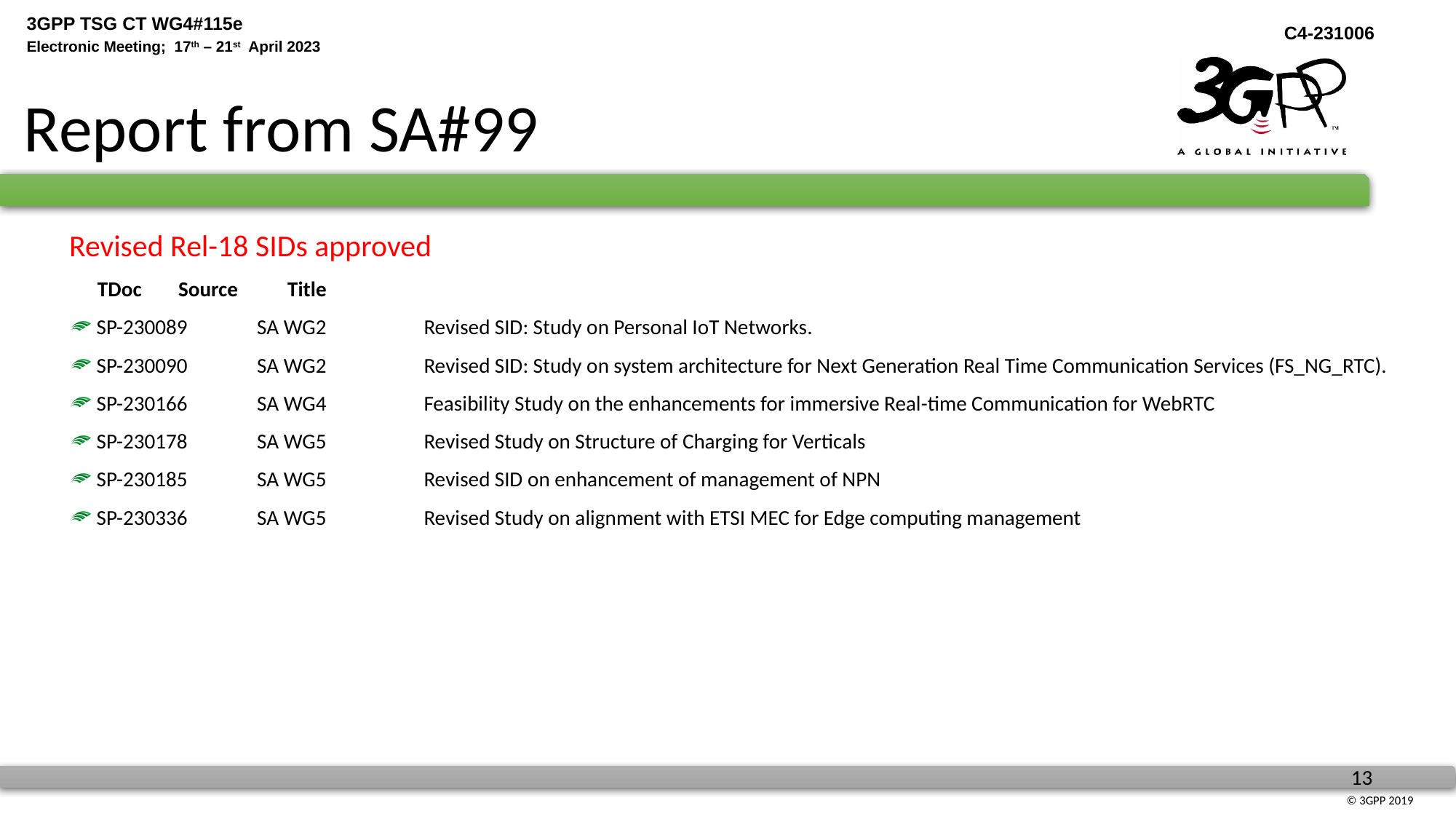

# Report from SA#99
Revised Rel-18 SIDs approved
      TDoc	Source	Title
SP-230089	SA WG2	Revised SID: Study on Personal IoT Networks.
SP-230090	SA WG2	Revised SID: Study on system architecture for Next Generation Real Time Communication Services (FS_NG_RTC).
SP-230166	SA WG4	Feasibility Study on the enhancements for immersive Real-time Communication for WebRTC
SP-230178	SA WG5	Revised Study on Structure of Charging for Verticals
SP-230185	SA WG5	Revised SID on enhancement of management of NPN
SP-230336	SA WG5	Revised Study on alignment with ETSI MEC for Edge computing management